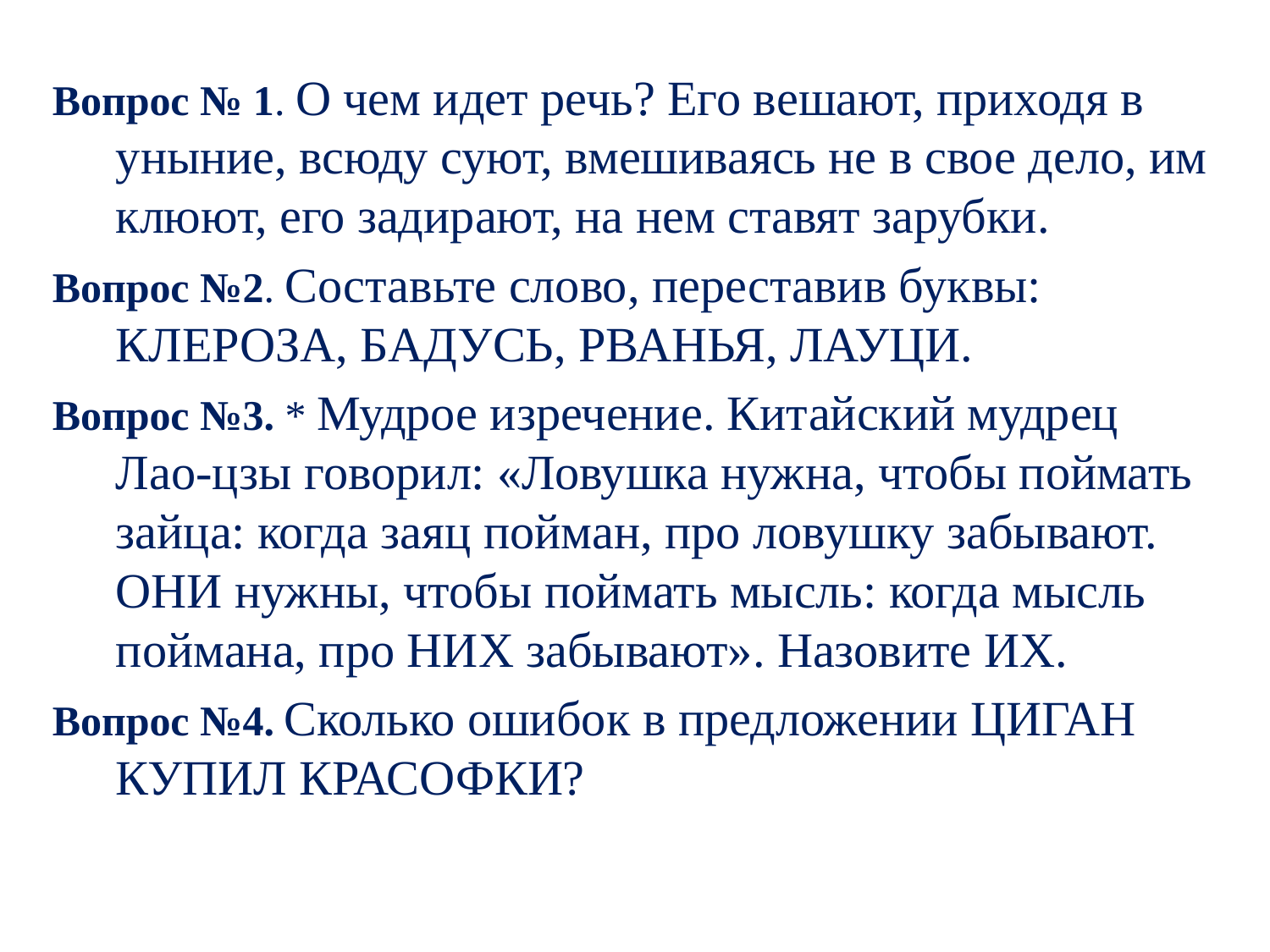

Вопрос № 1. О чем идет речь? Его вешают, приходя в уныние, всюду суют, вмешиваясь не в свое дело, им клюют, его задирают, на нем ставят зарубки.
Вопрос №2. Составьте слово, переставив буквы: КЛЕРОЗА, БАДУСЬ, РВАНЬЯ, ЛАУЦИ.
Вопрос №3. * Мудрое изречение. Китайский мудрец Лao-цзы говорил: «Ловушка нужна, чтобы поймать зайца: когда заяц пойман, про ловушку забывают. ОНИ нужны, чтобы поймать мысль: когда мысль поймана, про НИХ забывают». Назовите ИХ.
Вопрос №4. Сколько ошибок в предложении ЦИГАН КУПИЛ КРАСОФКИ?